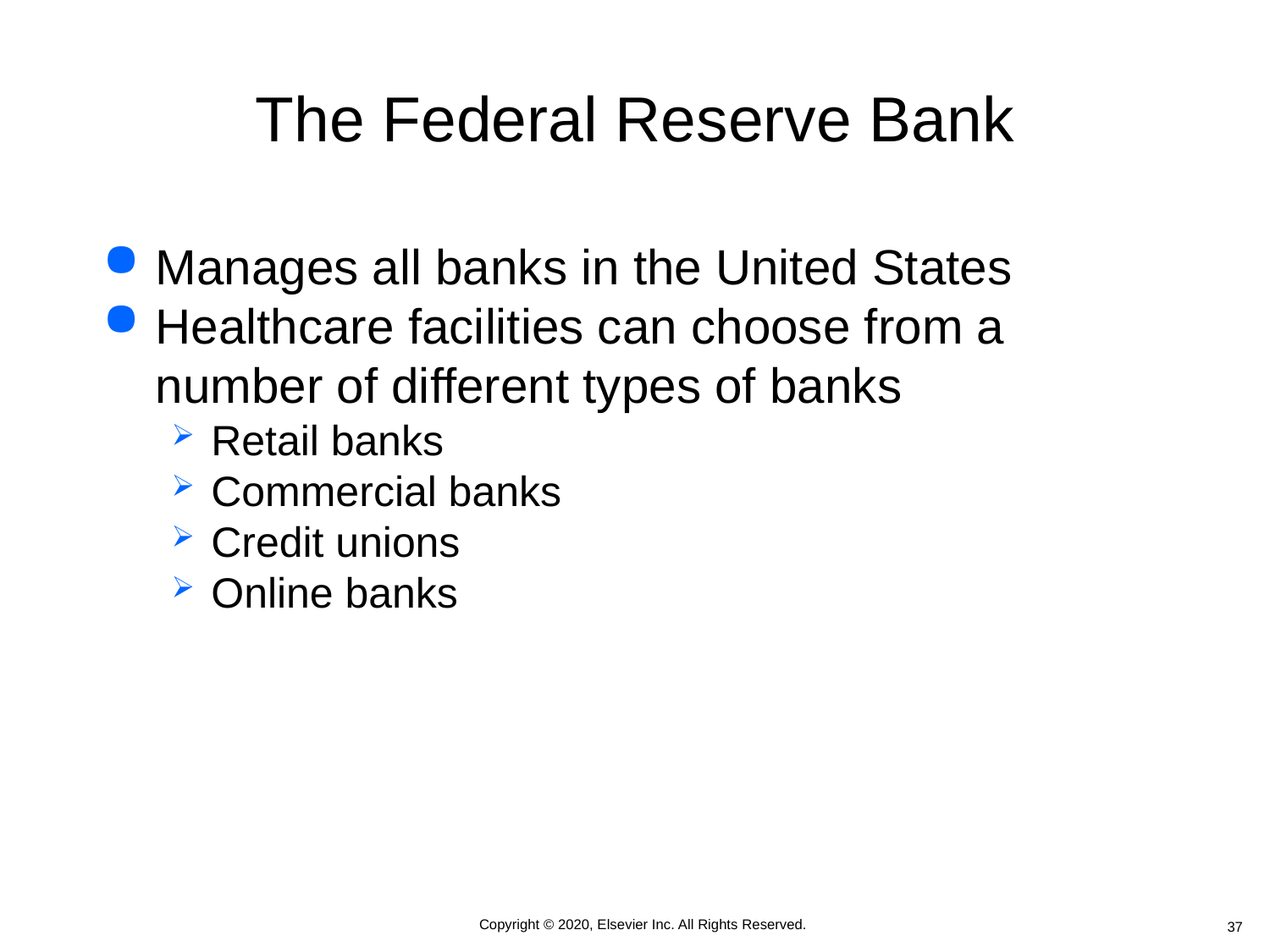

# The Federal Reserve Bank
Manages all banks in the United States
Healthcare facilities can choose from a number of different types of banks
Retail banks
Commercial banks
Credit unions
Online banks